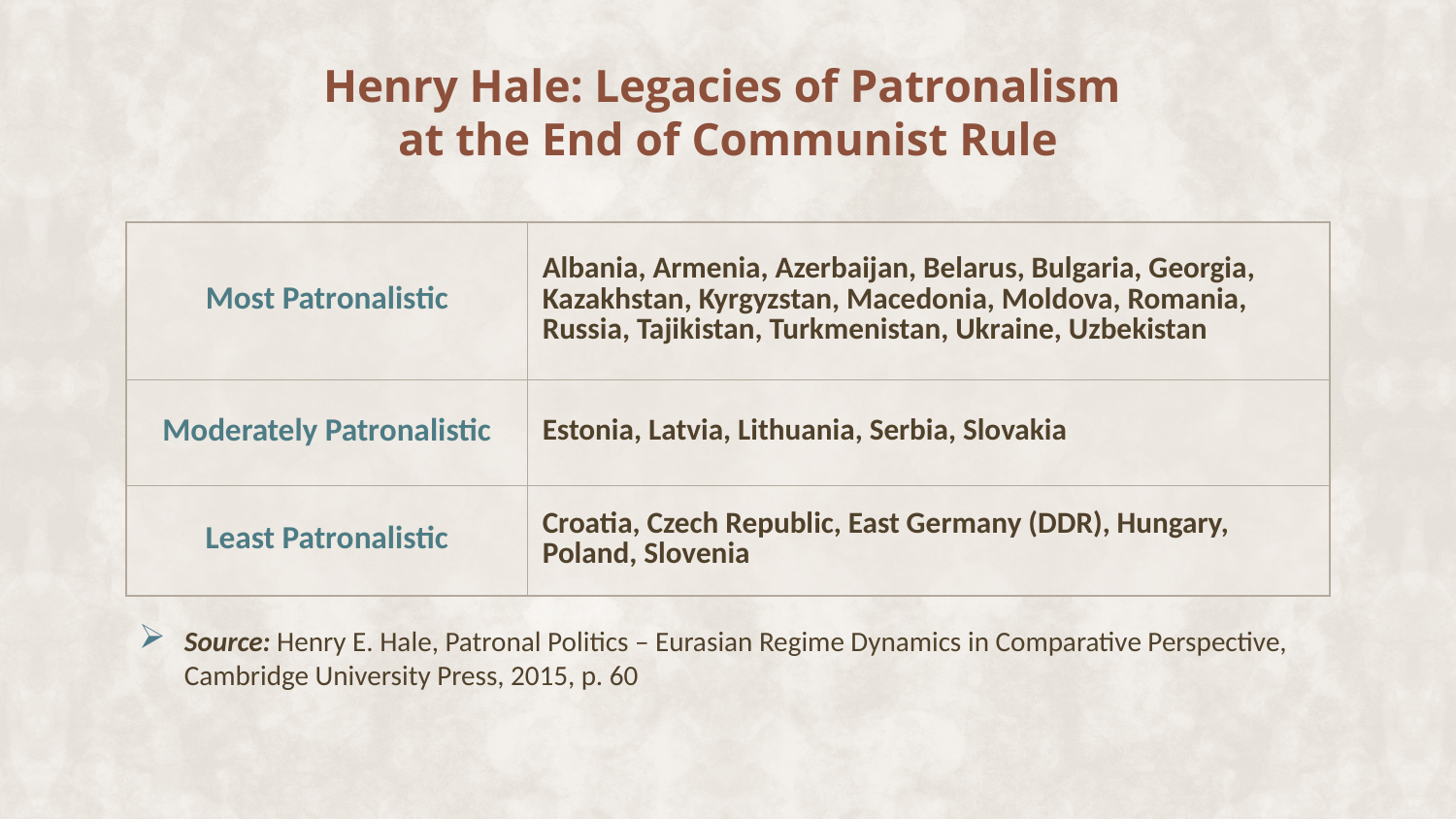

Henry Hale: Legacies of Patronalism
at the End of Communist Rule
| Most Patronalistic | Albania, Armenia, Azerbaijan, Belarus, Bulgaria, Georgia, Kazakhstan, Kyrgyzstan, Macedonia, Moldova, Romania, Russia, Tajikistan, Turkmenistan, Ukraine, Uzbekistan |
| --- | --- |
| Moderately Patronalistic | Estonia, Latvia, Lithuania, Serbia, Slovakia |
| Least Patronalistic | Croatia, Czech Republic, East Germany (DDR), Hungary, Poland, Slovenia |
Source: Henry E. Hale, Patronal Politics – Eurasian Regime Dynamics in Comparative Perspective, Cambridge University Press, 2015, p. 60